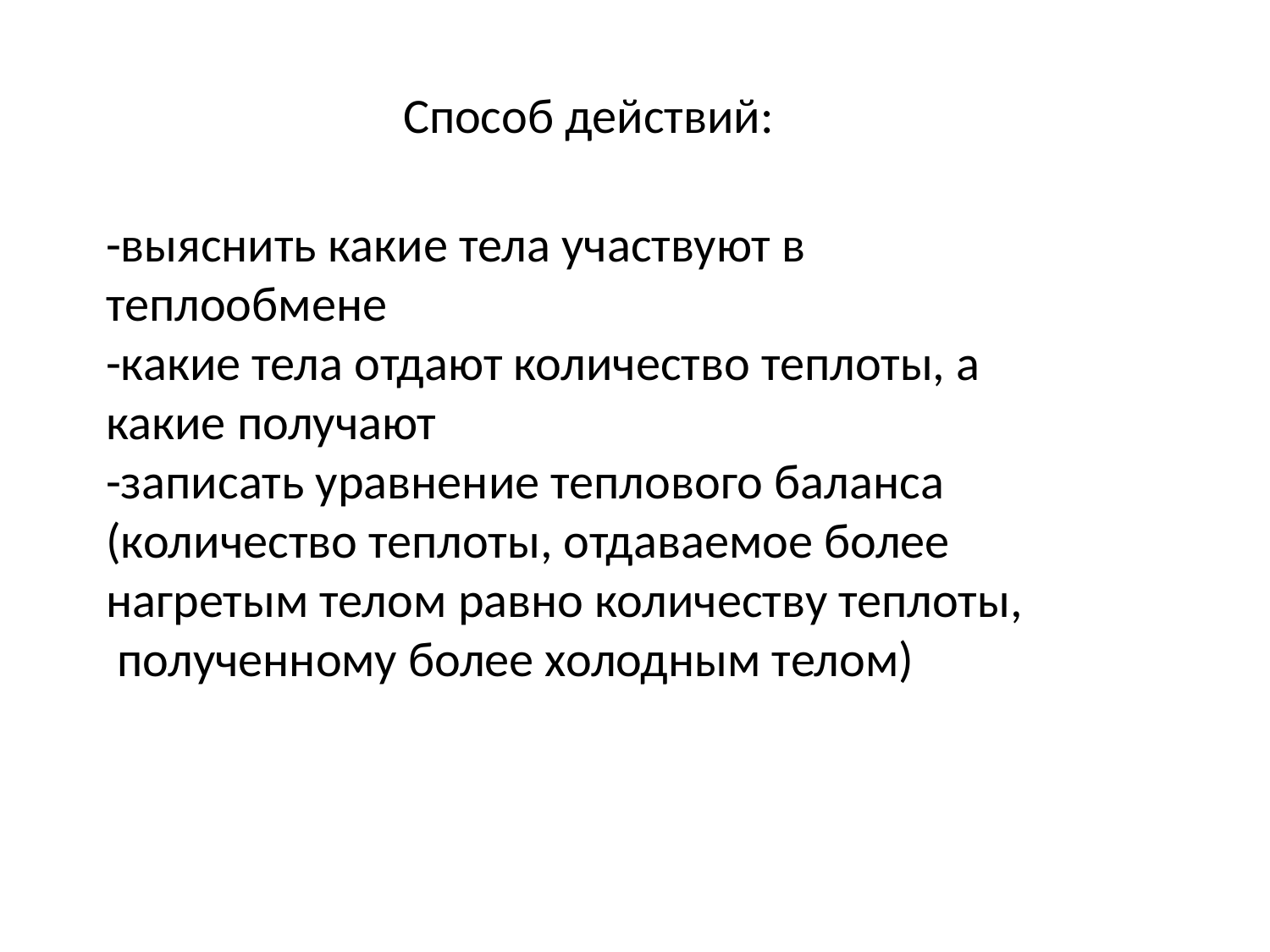

Способ действий:
-выяснить какие тела участвуют в теплообмене
-какие тела отдают количество теплоты, а какие получают
-записать уравнение теплового баланса
(количество теплоты, отдаваемое более нагретым телом равно количеству теплоты,
 полученному более холодным телом)